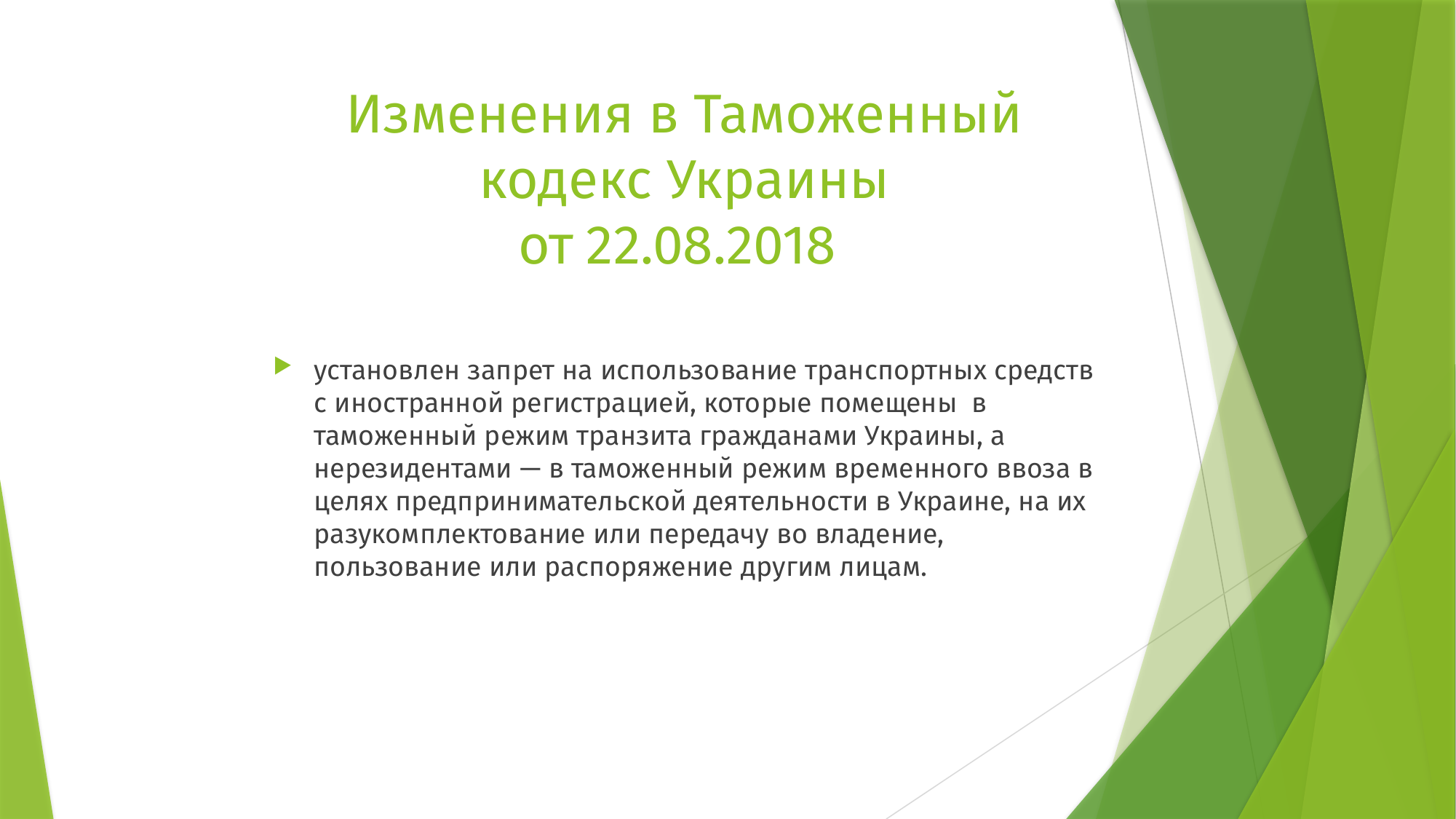

# Изменения в Таможенный кодекс Украины от 22.08.2018
установлен запрет на использование транспортных средств с иностранной регистрацией, которые помещены  в таможенный режим транзита гражданами Украины, а нерезидентами — в таможенный режим временного ввоза в целях предпринимательской деятельности в Украине, на их разукомплектование или передачу во владение, пользование или распоряжение другим лицам.